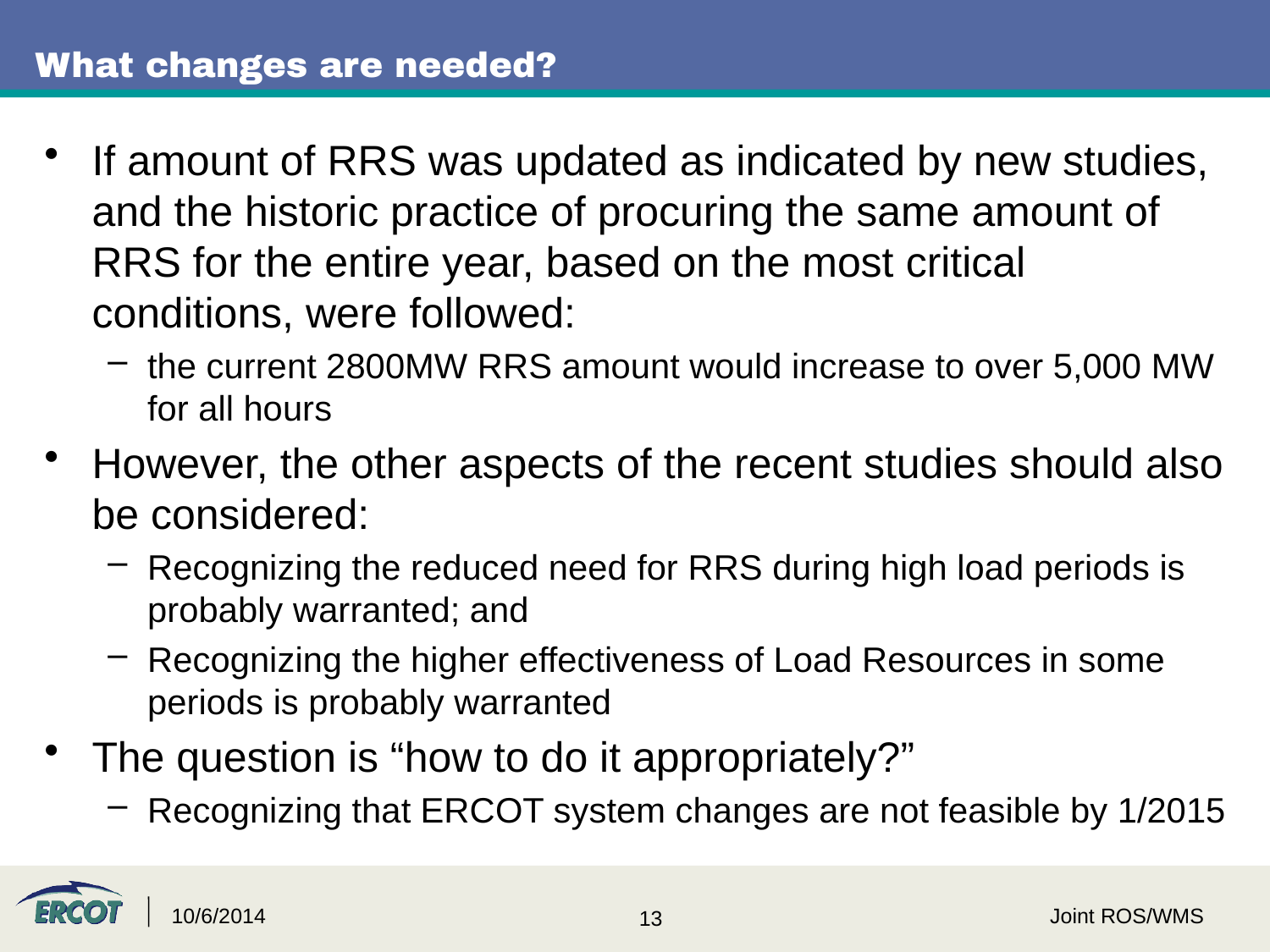

What changes are needed?
If amount of RRS was updated as indicated by new studies, and the historic practice of procuring the same amount of RRS for the entire year, based on the most critical conditions, were followed:
the current 2800MW RRS amount would increase to over 5,000 MW for all hours
However, the other aspects of the recent studies should also be considered:
Recognizing the reduced need for RRS during high load periods is probably warranted; and
Recognizing the higher effectiveness of Load Resources in some periods is probably warranted
The question is “how to do it appropriately?”
Recognizing that ERCOT system changes are not feasible by 1/2015

10/6/2014
Joint ROS/WMS